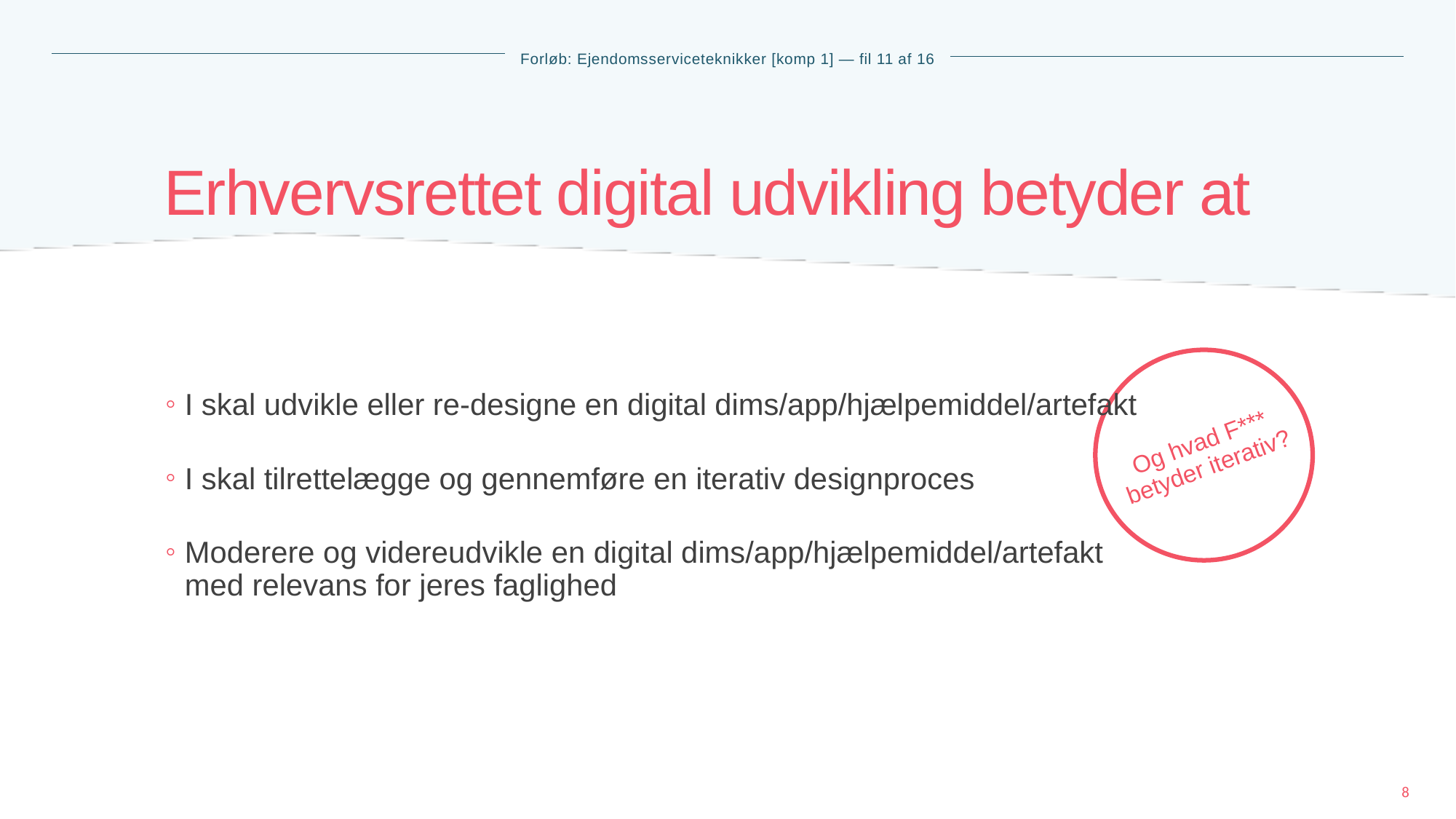

Erhvervsrettet digital udvikling betyder at

I skal udvikle eller re-designe en digital dims/app/hjælpemiddel/artefakt
I skal tilrettelægge og gennemføre en iterativ designproces
Moderere og videreudvikle en digital dims/app/hjælpemiddel/artefakt
med relevans for jeres faglighed

Og hvad F*** betyder iterativ?
8